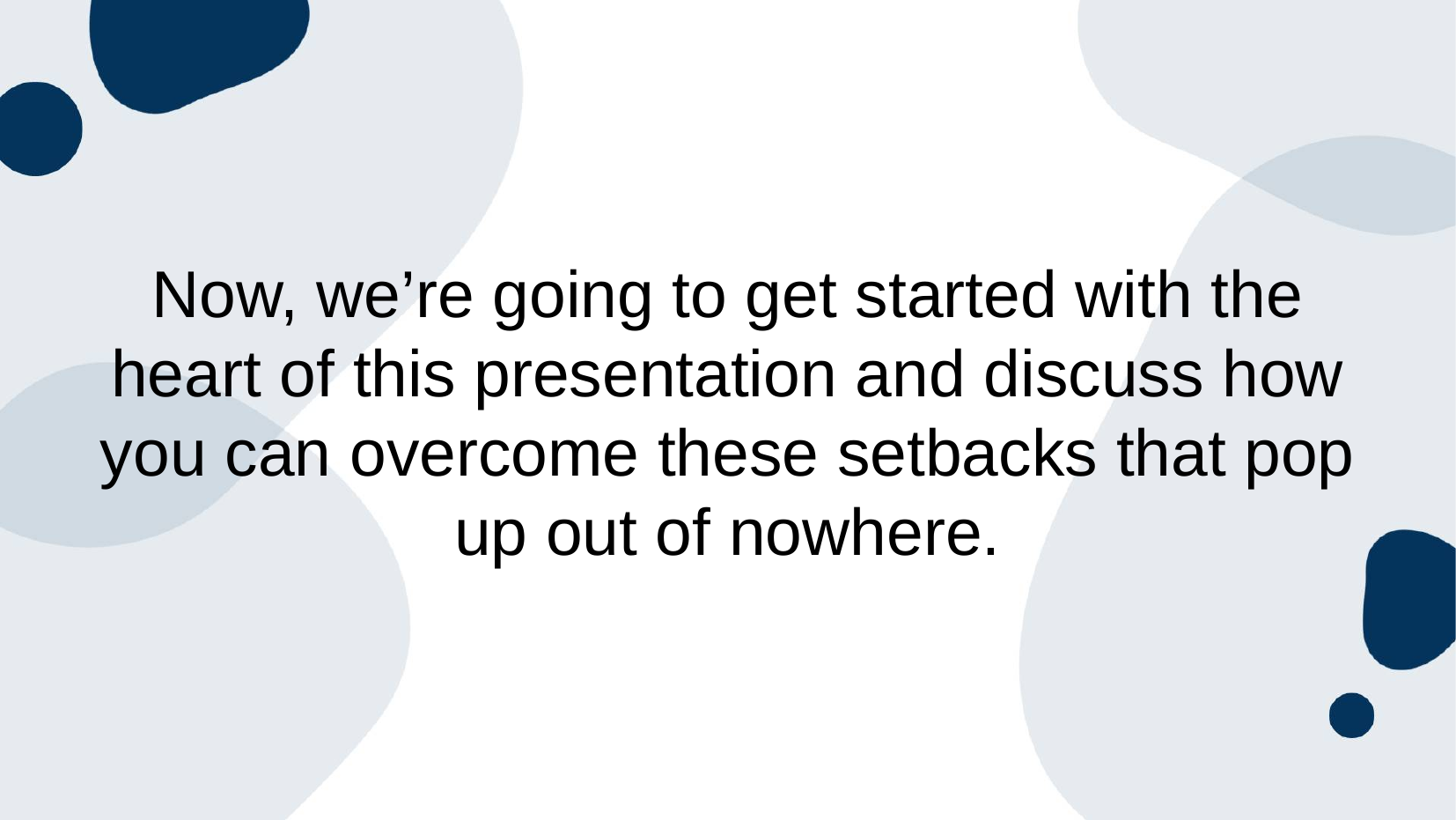

# Now, we’re going to get started with the heart of this presentation and discuss how you can overcome these setbacks that pop up out of nowhere.